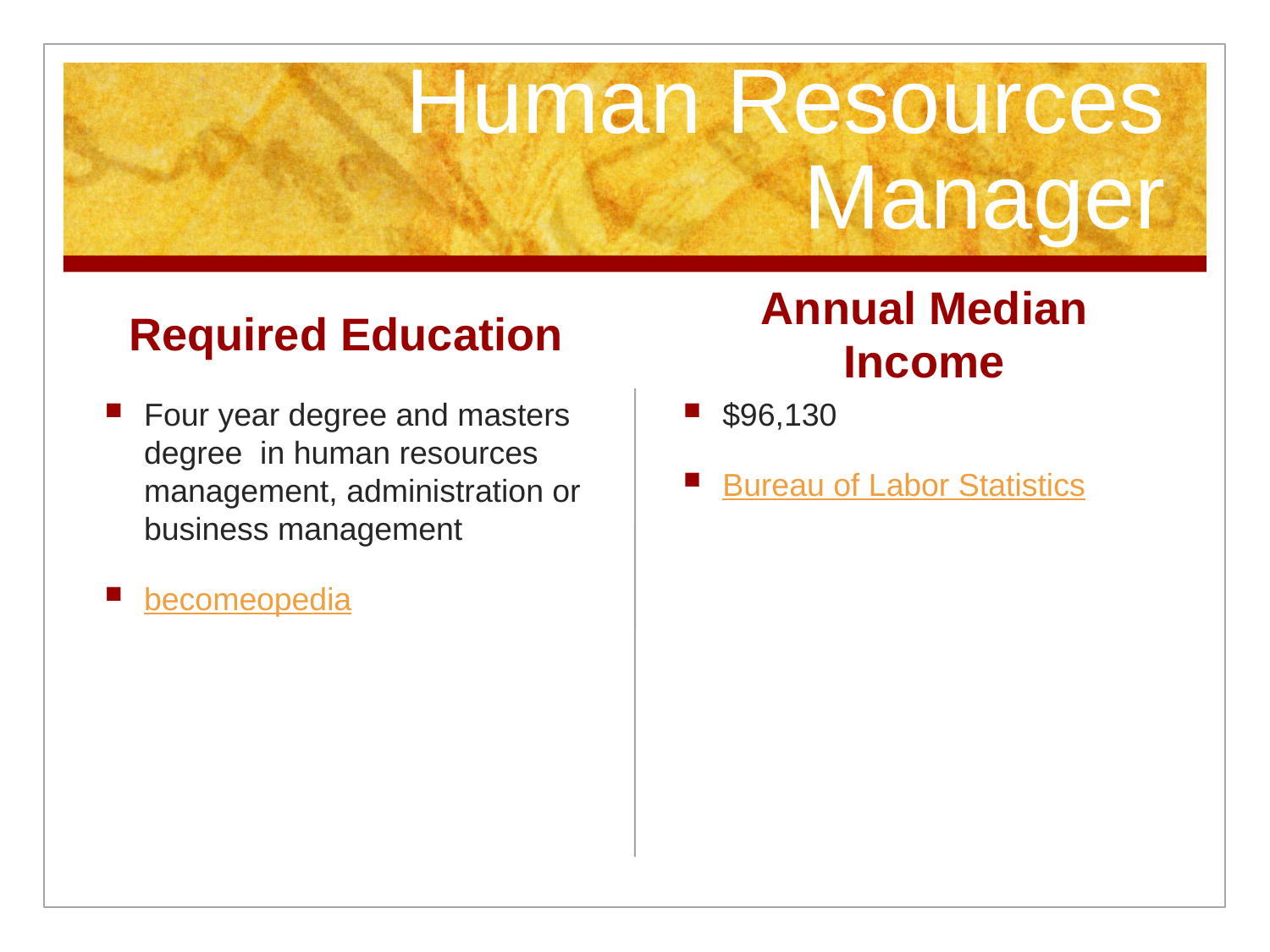

# Human Resources Manager
Required Education
Annual Median Income
Four year degree and masters degree  in human resources management, administration or business management
becomeopedia
$96,130
Bureau of Labor Statistics